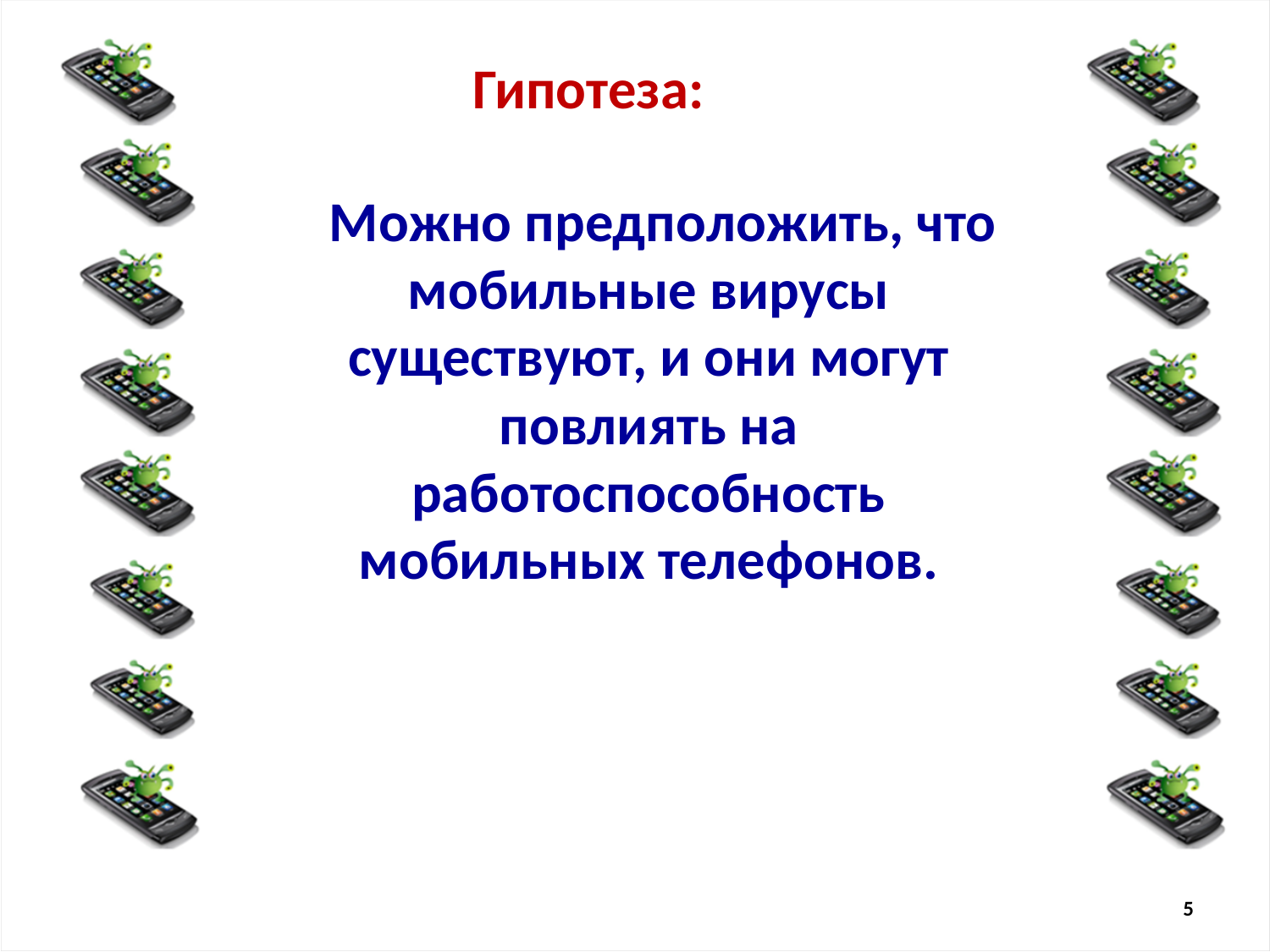

Гипотеза:
      Можно предположить, что мобильные вирусы существуют, и они могут повлиять на работоспособность мобильных телефонов.
5